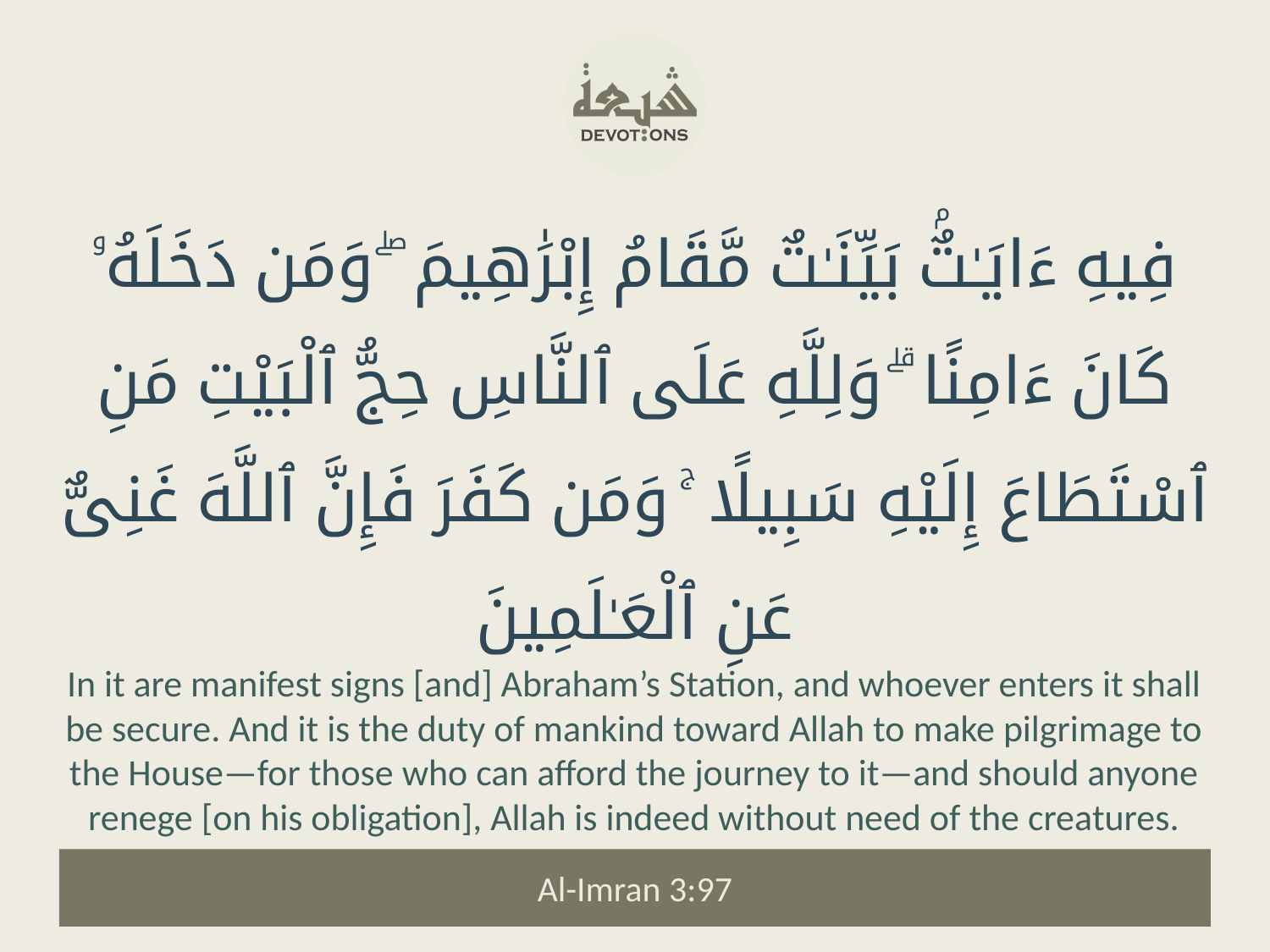

فِيهِ ءَايَـٰتٌۢ بَيِّنَـٰتٌ مَّقَامُ إِبْرَٰهِيمَ ۖ وَمَن دَخَلَهُۥ كَانَ ءَامِنًا ۗ وَلِلَّهِ عَلَى ٱلنَّاسِ حِجُّ ٱلْبَيْتِ مَنِ ٱسْتَطَاعَ إِلَيْهِ سَبِيلًا ۚ وَمَن كَفَرَ فَإِنَّ ٱللَّهَ غَنِىٌّ عَنِ ٱلْعَـٰلَمِينَ
In it are manifest signs [and] Abraham’s Station, and whoever enters it shall be secure. And it is the duty of mankind toward Allah to make pilgrimage to the House—for those who can afford the journey to it—and should anyone renege [on his obligation], Allah is indeed without need of the creatures.
Al-Imran 3:97